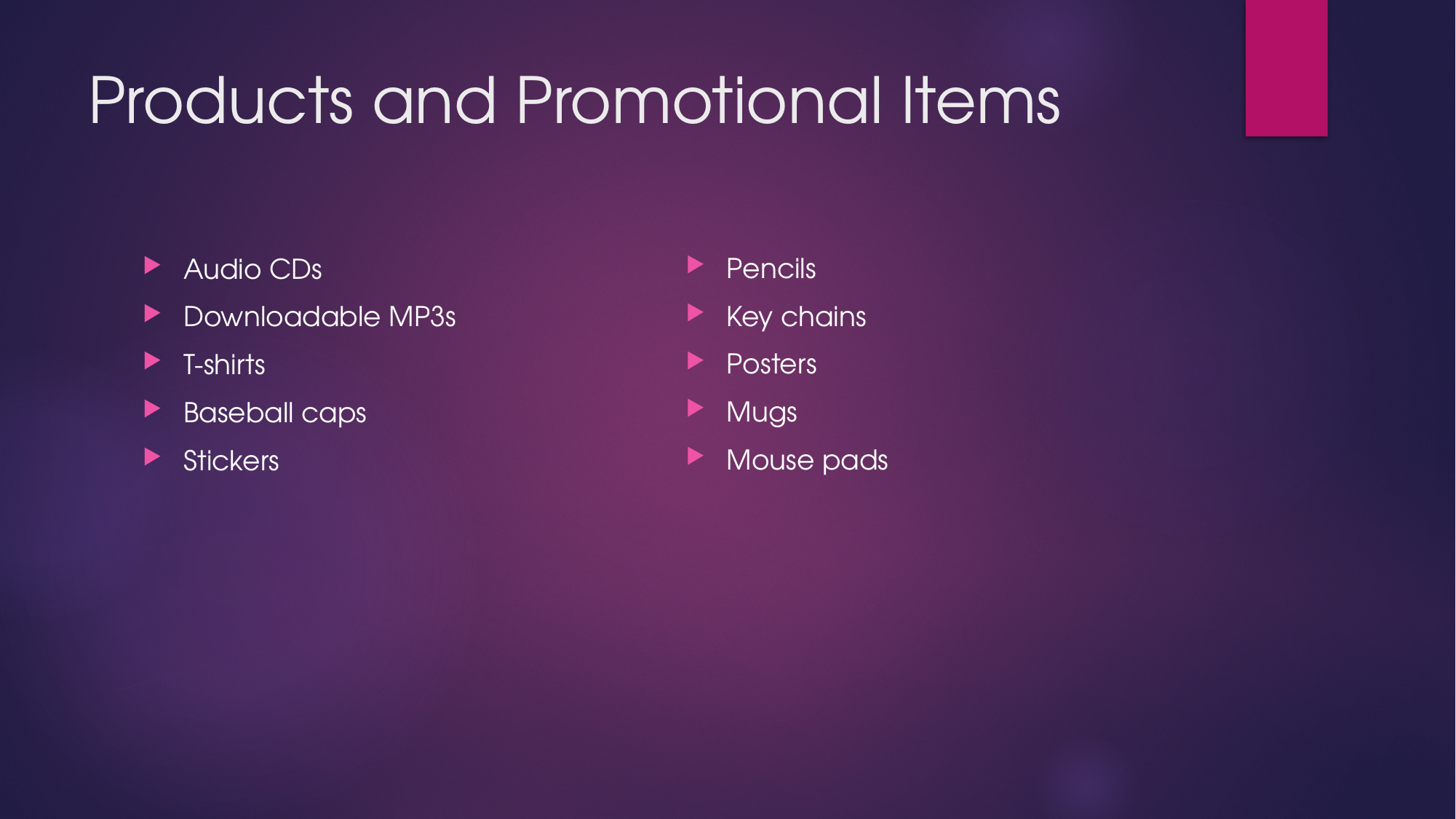

# Products and Promotional Items
Pencils
Key chains
Posters
Mugs
Mouse pads
Audio CDs
Downloadable MP3s
T-shirts
Baseball caps
Stickers